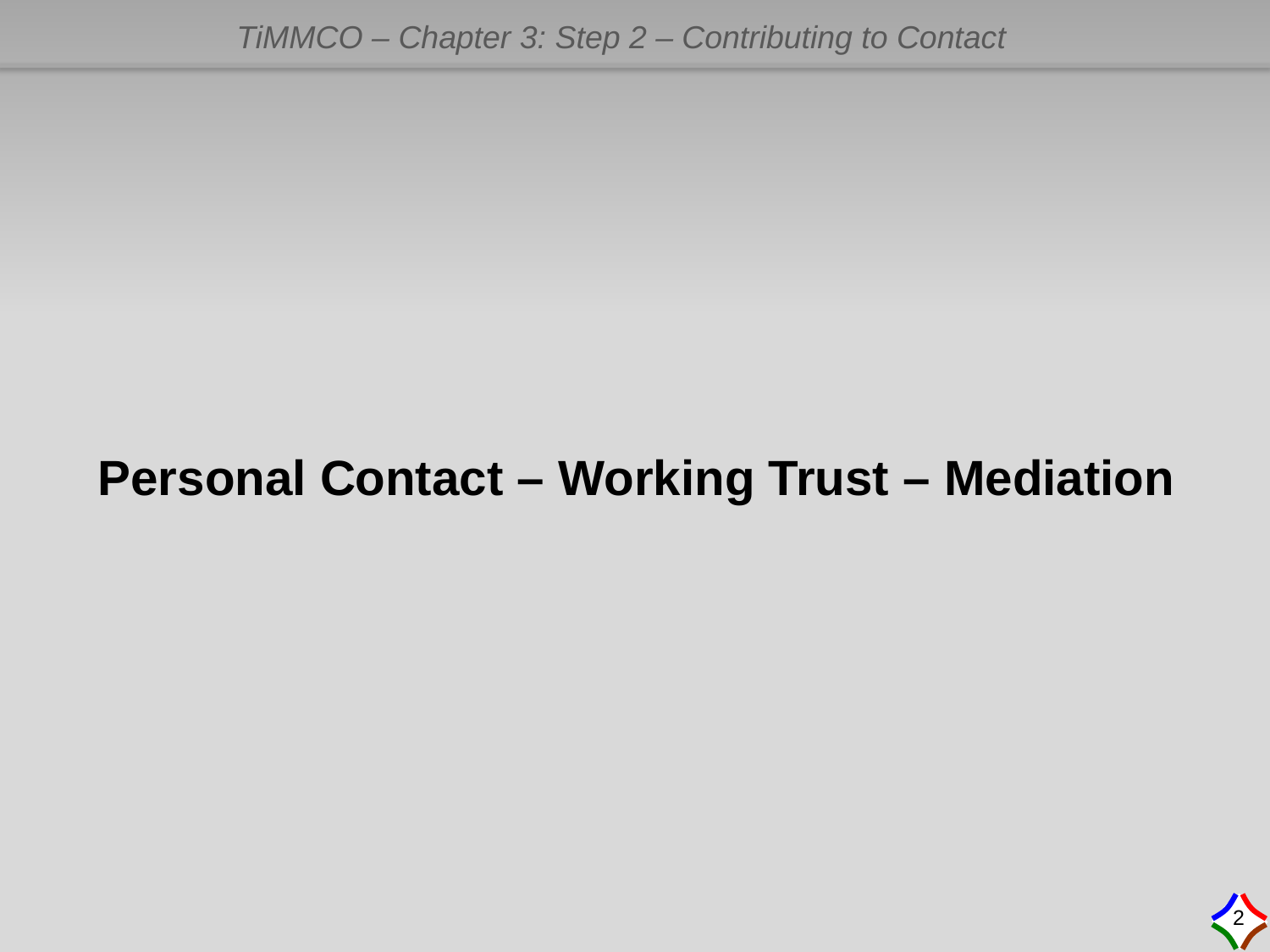

# Personal Contact – Working Trust – Mediation
2